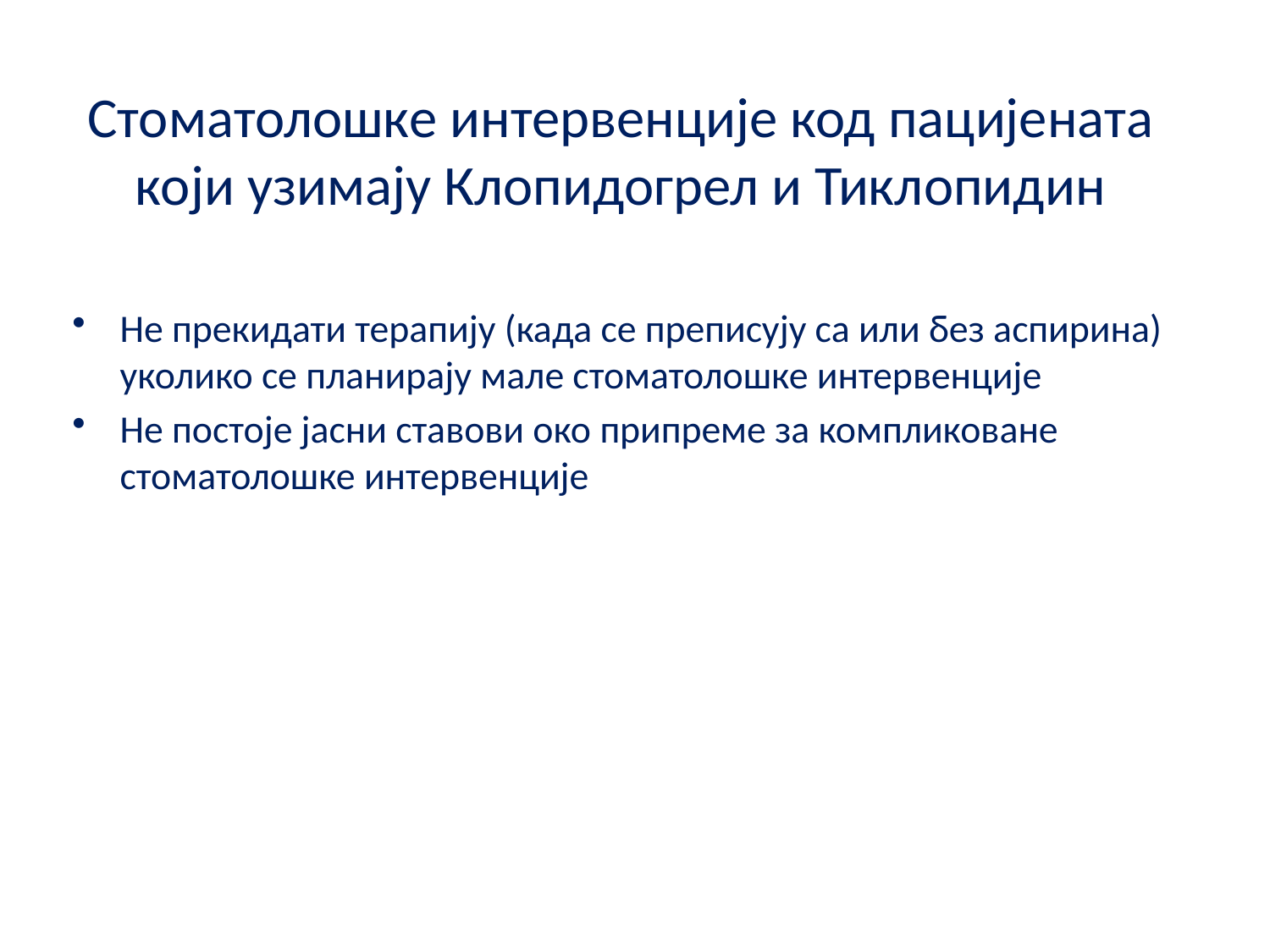

# Стоматолошке интервенције код пацијената који узимају Клопидогрел и Тиклопидин
Не прекидати терапију (када се преписују са или без аспирина) уколико се планирају мале стоматолошке интервенције
Не постоје јасни ставови око припреме за компликоване стоматолошке интервенције